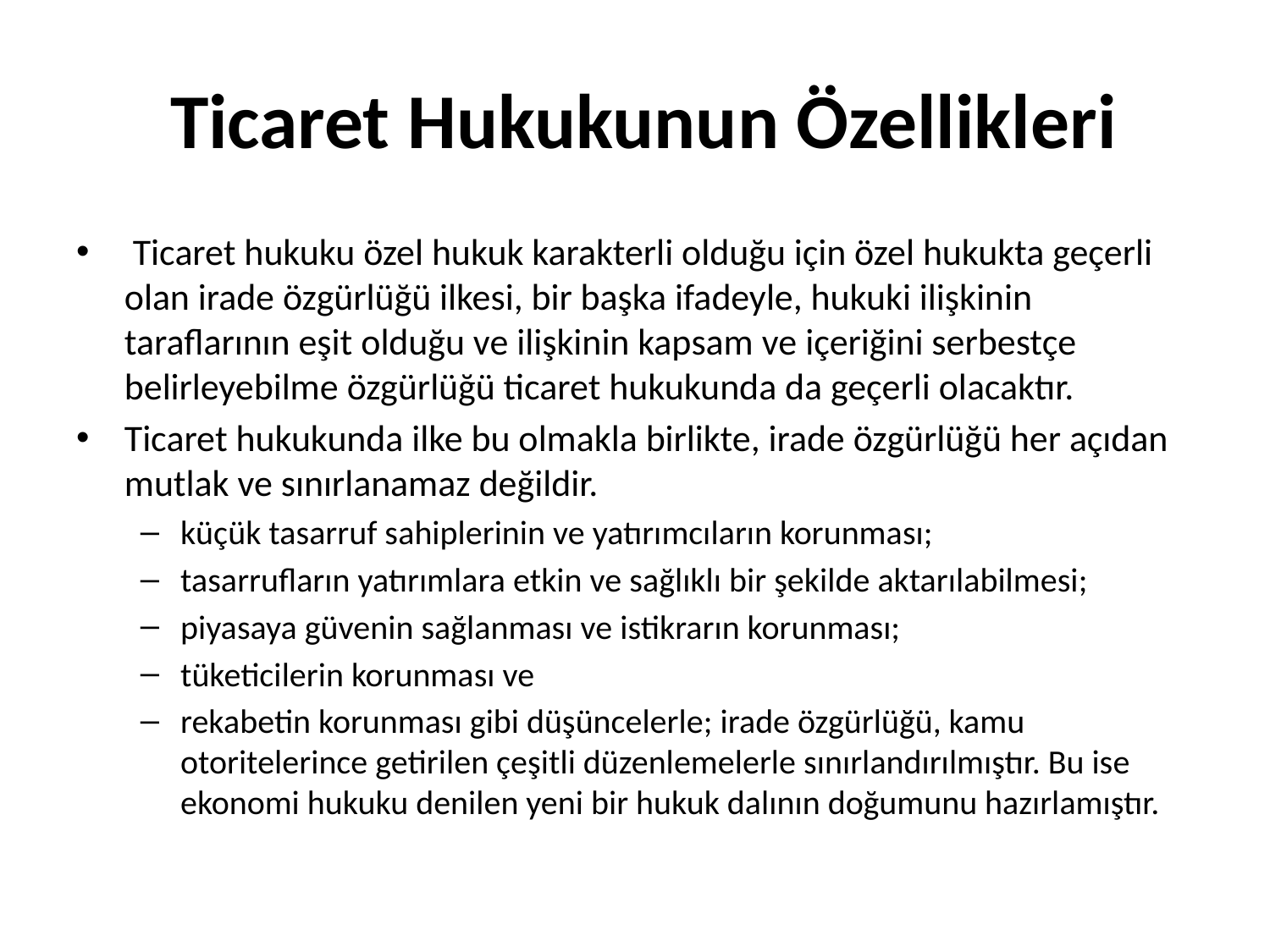

# Ticaret Hukukunun Özellikleri
 Ticaret hukuku özel hukuk karakterli olduğu için özel hukukta geçerli olan irade özgürlüğü ilkesi, bir başka ifadeyle, hukuki ilişkinin taraflarının eşit olduğu ve ilişkinin kapsam ve içeriğini serbestçe belirleyebilme özgürlüğü ticaret hukukunda da geçerli olacaktır.
Ticaret hukukunda ilke bu olmakla birlikte, irade özgürlüğü her açıdan mutlak ve sınırlanamaz değildir.
küçük tasarruf sahiplerinin ve yatırımcıların korunması;
tasarrufların yatırımlara etkin ve sağlıklı bir şekilde aktarılabilmesi;
piyasaya güvenin sağlanması ve istikrarın korunması;
tüketicilerin korunması ve
rekabetin korunması gibi düşüncelerle; irade özgürlüğü, kamu otoritelerince getirilen çeşitli düzenlemelerle sınırlandırılmıştır. Bu ise ekonomi hukuku denilen yeni bir hukuk dalının doğumunu hazırlamıştır.